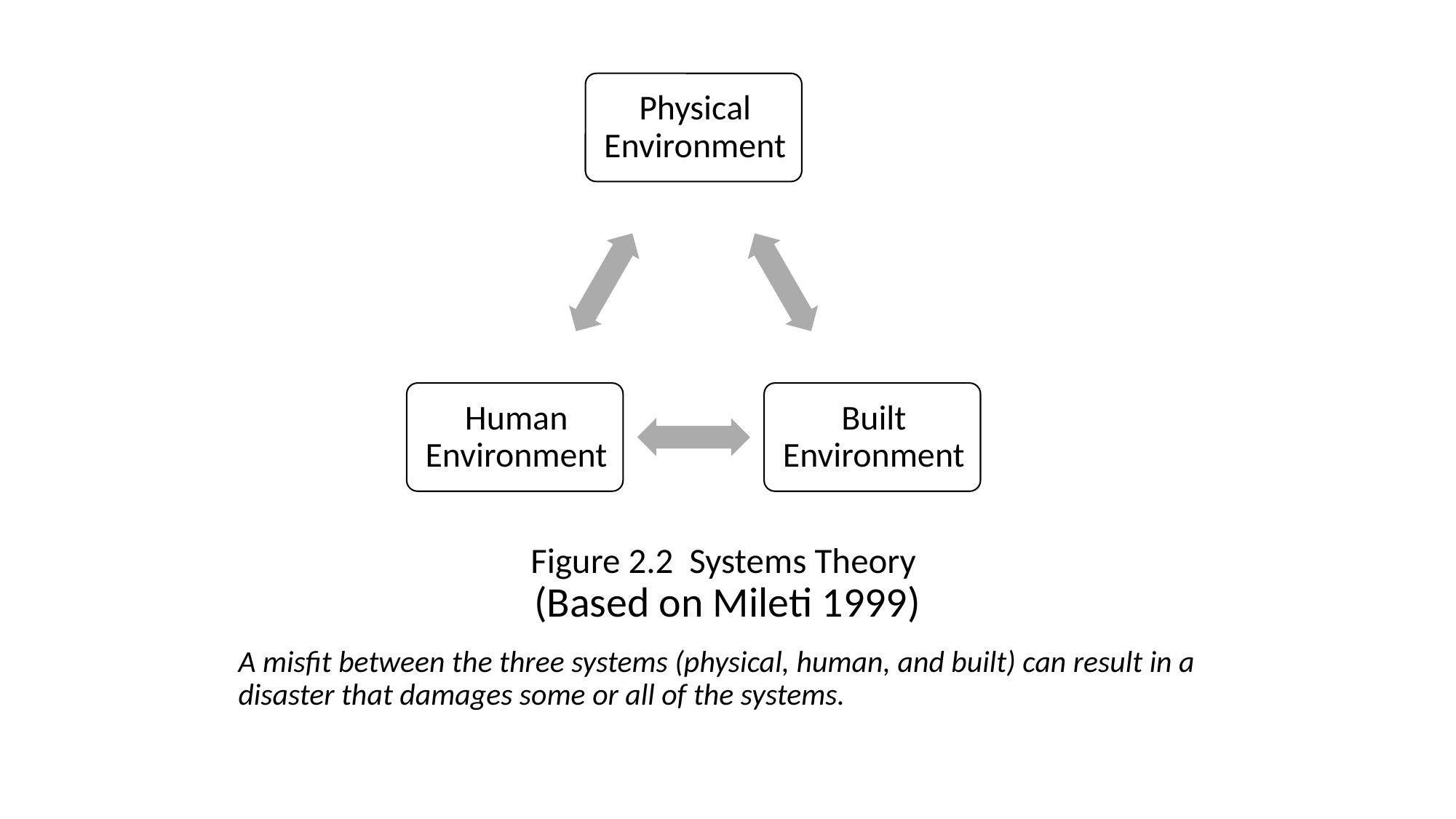

Physical Environment

Built Environment

Human Environment

# Figure 2.2  Systems Theory (Based on Mileti 1999)
A misfit between the three systems (physical, human, and built) can result in a disaster that damages some or all of the systems.